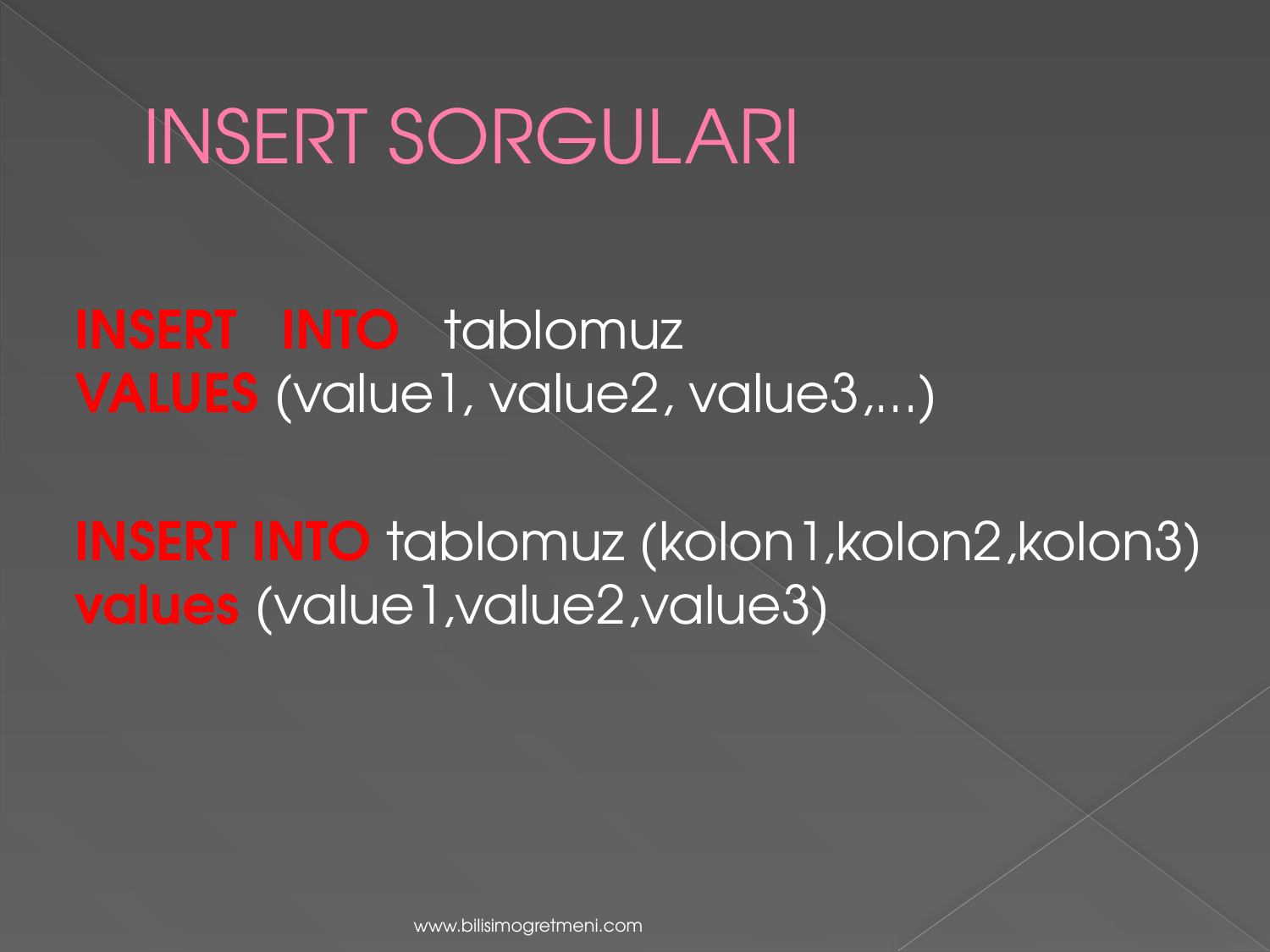

# INSERT SORGULARI

	INSERT   INTO   tablomuz
VALUES (value1, value2, value3,...)

	INSERT INTO tablomuz (kolon1,kolon2,kolon3) values (value1,value2,value3)
www.bilisimogretmeni.com